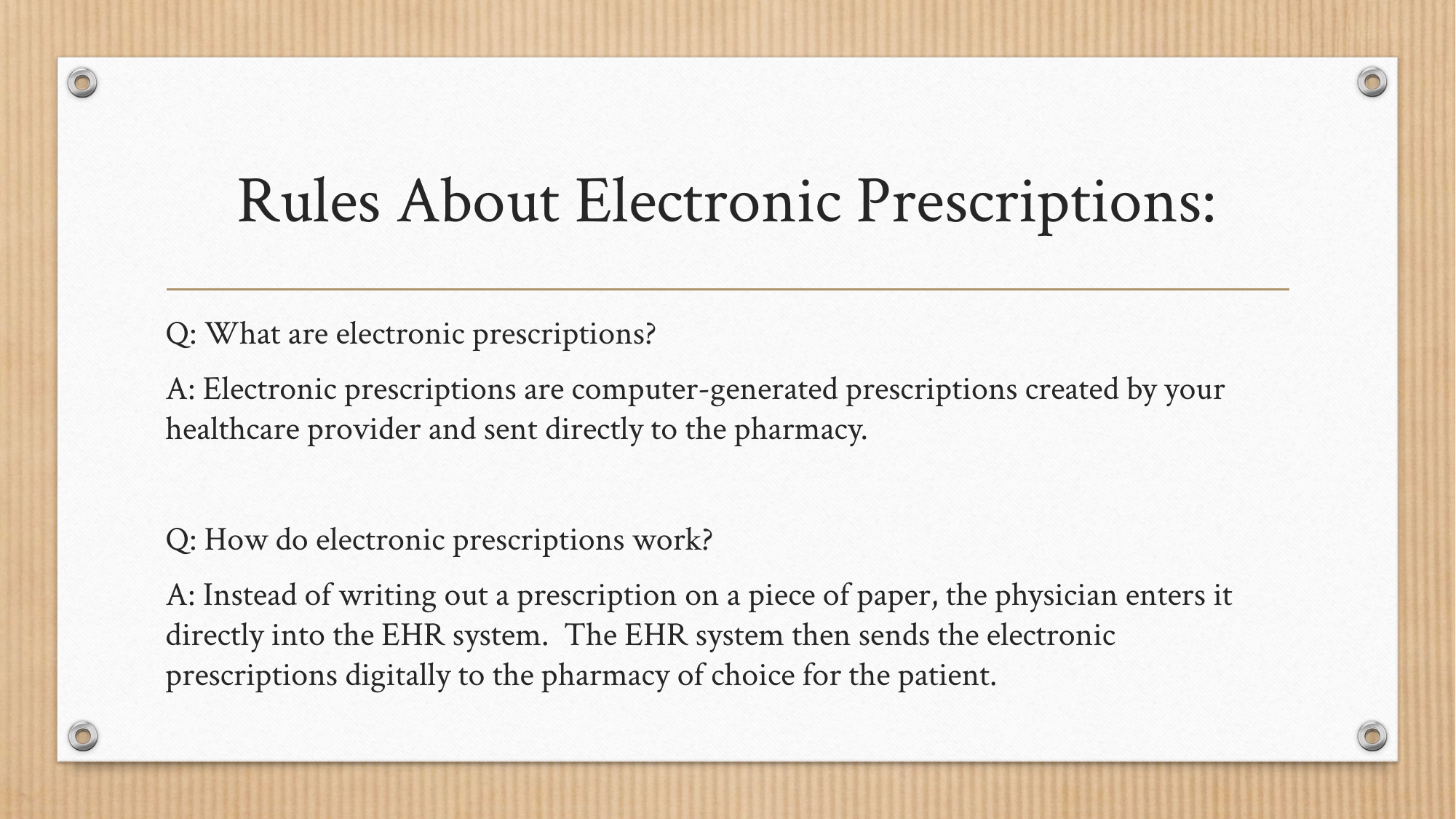

# Rules About Electronic Prescriptions:
Q: What are electronic prescriptions?
A: Electronic prescriptions are computer-generated prescriptions created by your healthcare provider and sent directly to the pharmacy.

Q: How do electronic prescriptions work?
A: Instead of writing out a prescription on a piece of paper, the physician enters it directly into the EHR system.  The EHR system then sends the electronic prescriptions digitally to the pharmacy of choice for the patient.